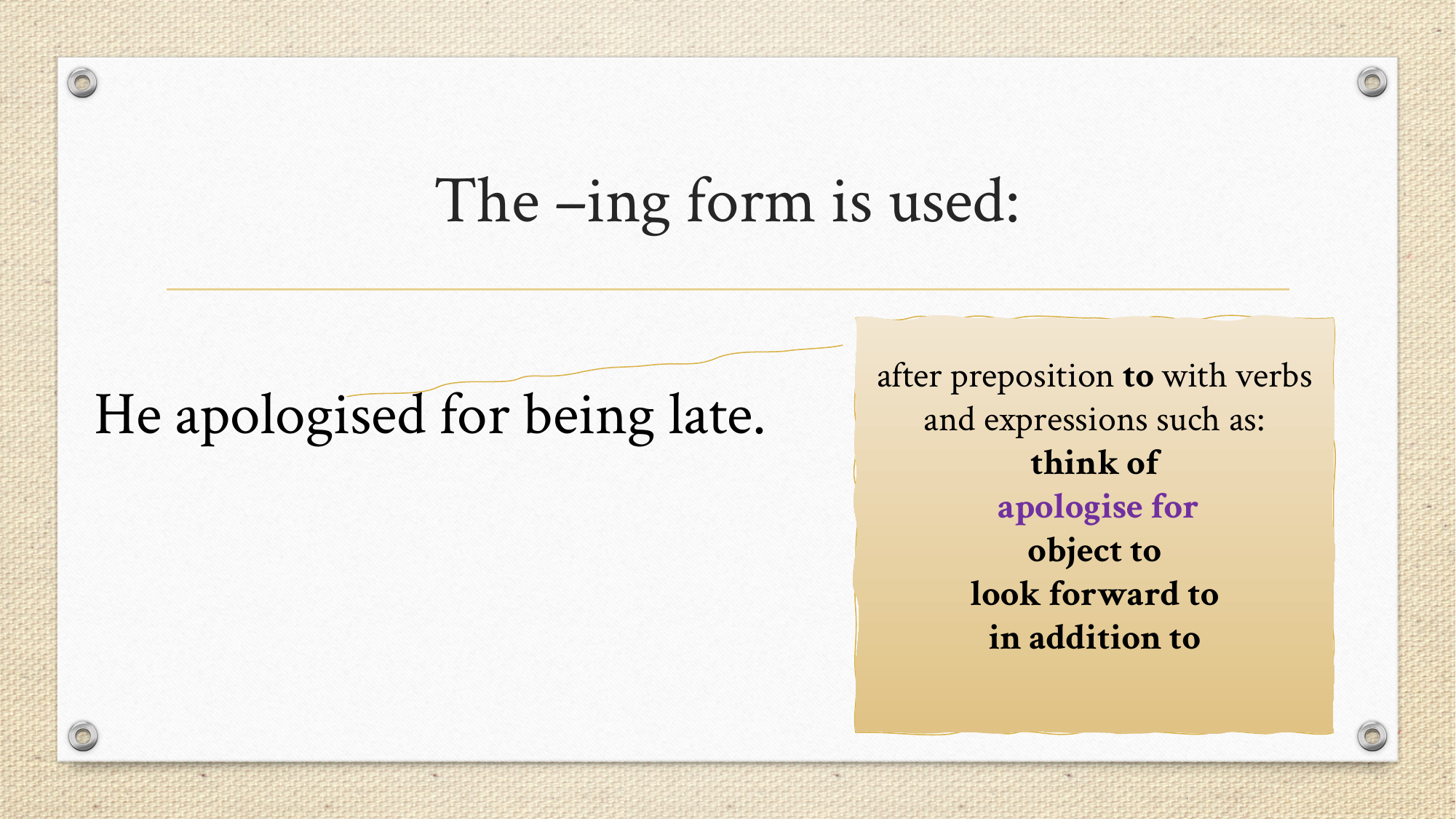

# The –ing form is used:
after preposition to with verbs and expressions such as:
think of
 apologise for
object to
look forward to
in addition to

He apologised for being late.